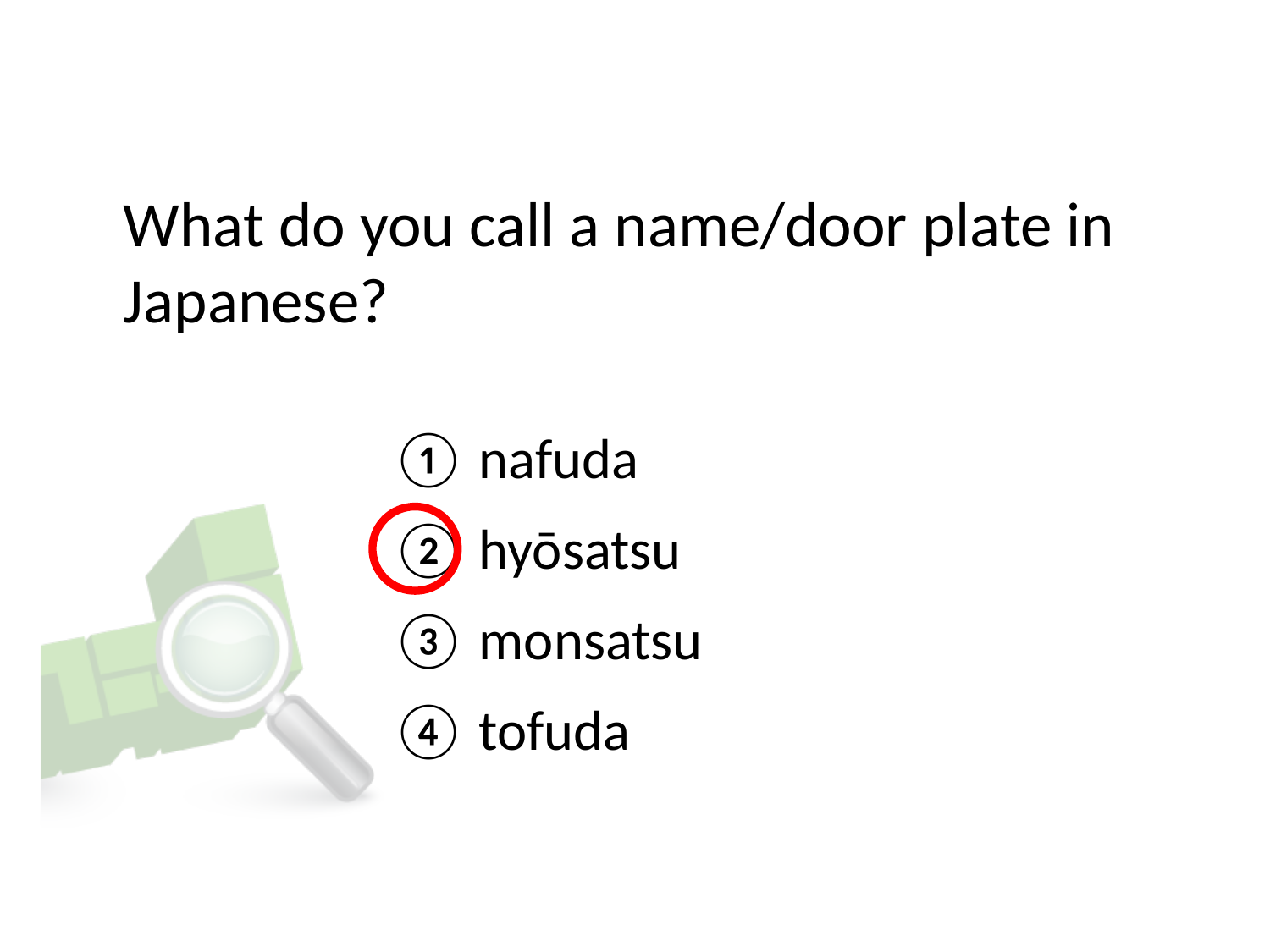

# What do you call a name/door plate in Japanese?
① nafuda
② hyōsatsu
③ monsatsu
④ tofuda